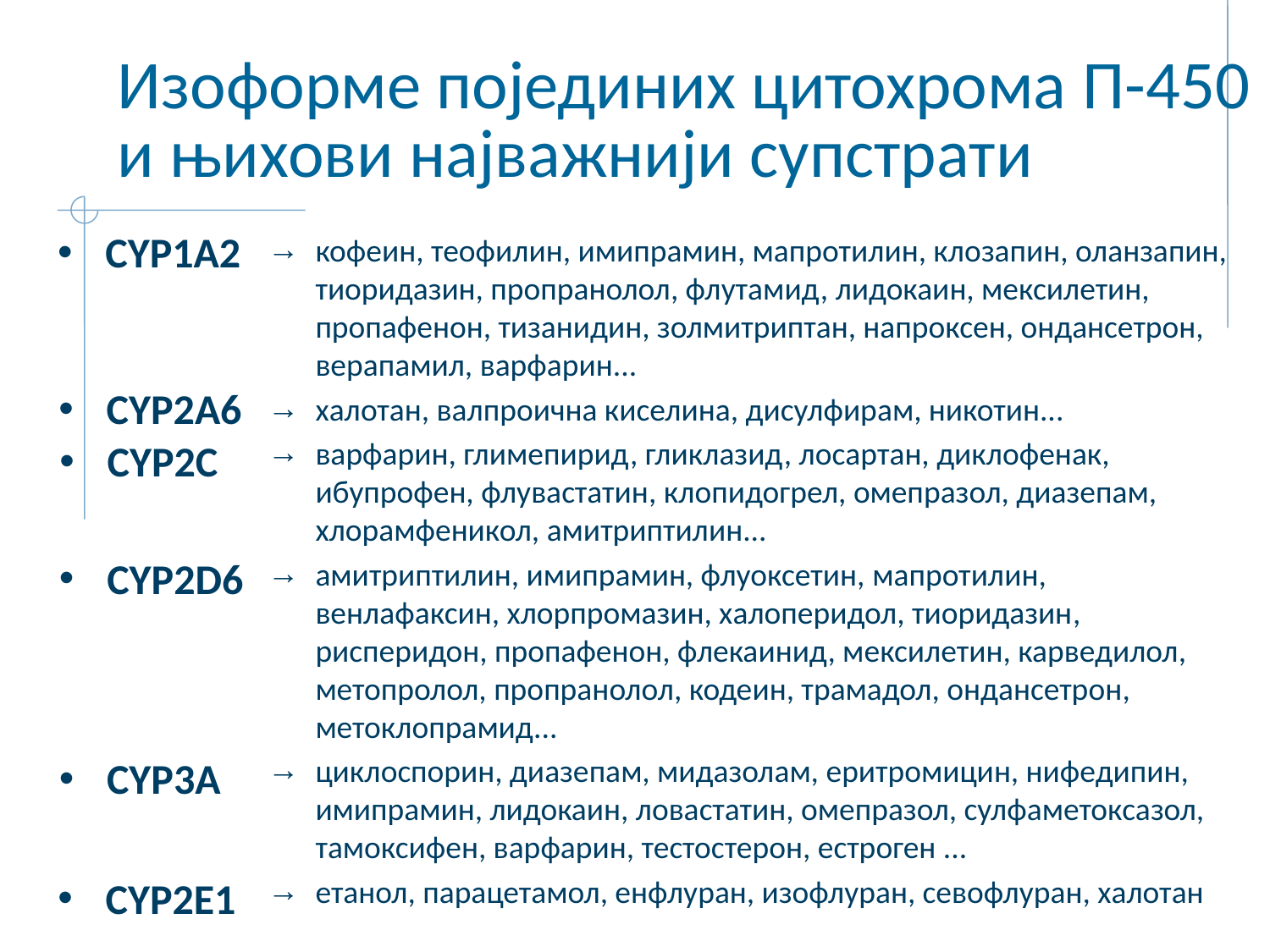

# Изоформе појединих цитохрома П-450 и њихови најважнији супстрати
кофеин, теофилин, имипрамин, мапротилин, клозапин, оланзапин, тиоридазин, пропранолол, флутамид, лидокаин, мексилетин, пропафенон, тизанидин, золмитриптан, напроксен, ондансетрон, верапамил, варфарин...
халотан, валпроична киселина, дисулфирам, никотин...
варфарин, глимепирид, гликлазид, лосартан, диклофенак, ибупрофен, флувастатин, клопидогрел, омепразол, диазепам, хлорамфеникол, амитриптилин...
амитриптилин, имипрамин, флуоксетин, мапротилин, венлафаксин, хлорпромазин, халоперидол, тиоридазин, рисперидон, пропафенон, флекаинид, мексилетин, карведилол, метопролол, пропранолол, кодеин, трамадол, ондансетрон, метоклопрамид...
циклоспорин, диазепам, мидазолам, еритромицин, нифедипин, имипрамин, лидокаин, ловастатин, омепразол, сулфаметоксазол, тамоксифен, варфарин, тестостерон, естроген ...
етанол, парацетамол, енфлуран, изофлуран, севофлуран, халотан
CYP1A2
CYP2A6
CYP2C
CYP2D6
CYP3A
CYP2Е1